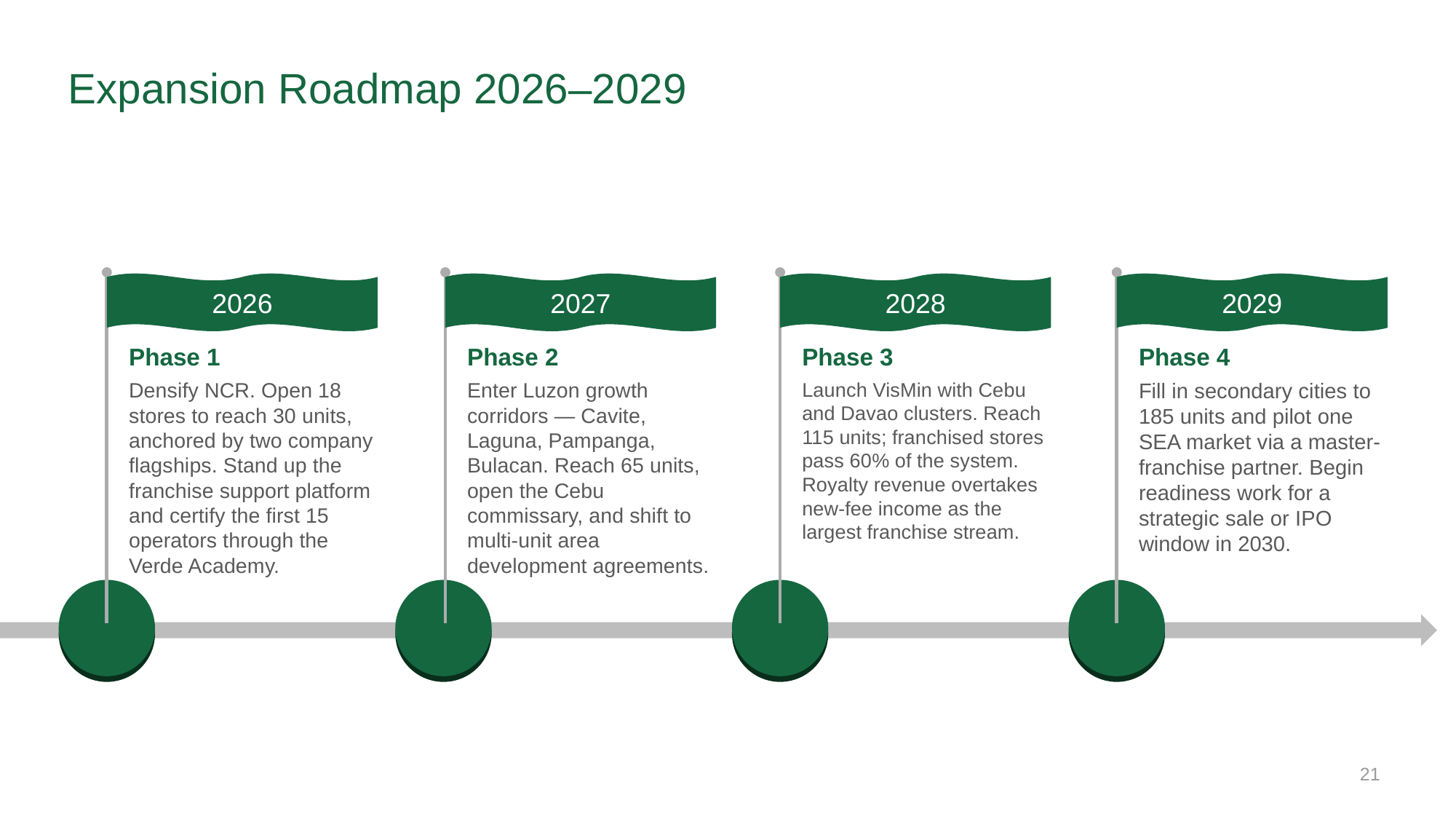

# Expansion Roadmap 2026–2029
2026
2027
2028
2029
Phase 1
Phase 2
Phase 3
Phase 4
Densify NCR. Open 18 stores to reach 30 units, anchored by two company flagships. Stand up the franchise support platform and certify the first 15 operators through the Verde Academy.
Enter Luzon growth corridors — Cavite, Laguna, Pampanga, Bulacan. Reach 65 units, open the Cebu commissary, and shift to multi-unit area development agreements.
Launch VisMin with Cebu and Davao clusters. Reach 115 units; franchised stores pass 60% of the system. Royalty revenue overtakes new-fee income as the largest franchise stream.
Fill in secondary cities to 185 units and pilot one SEA market via a master-franchise partner. Begin readiness work for a strategic sale or IPO window in 2030.

21